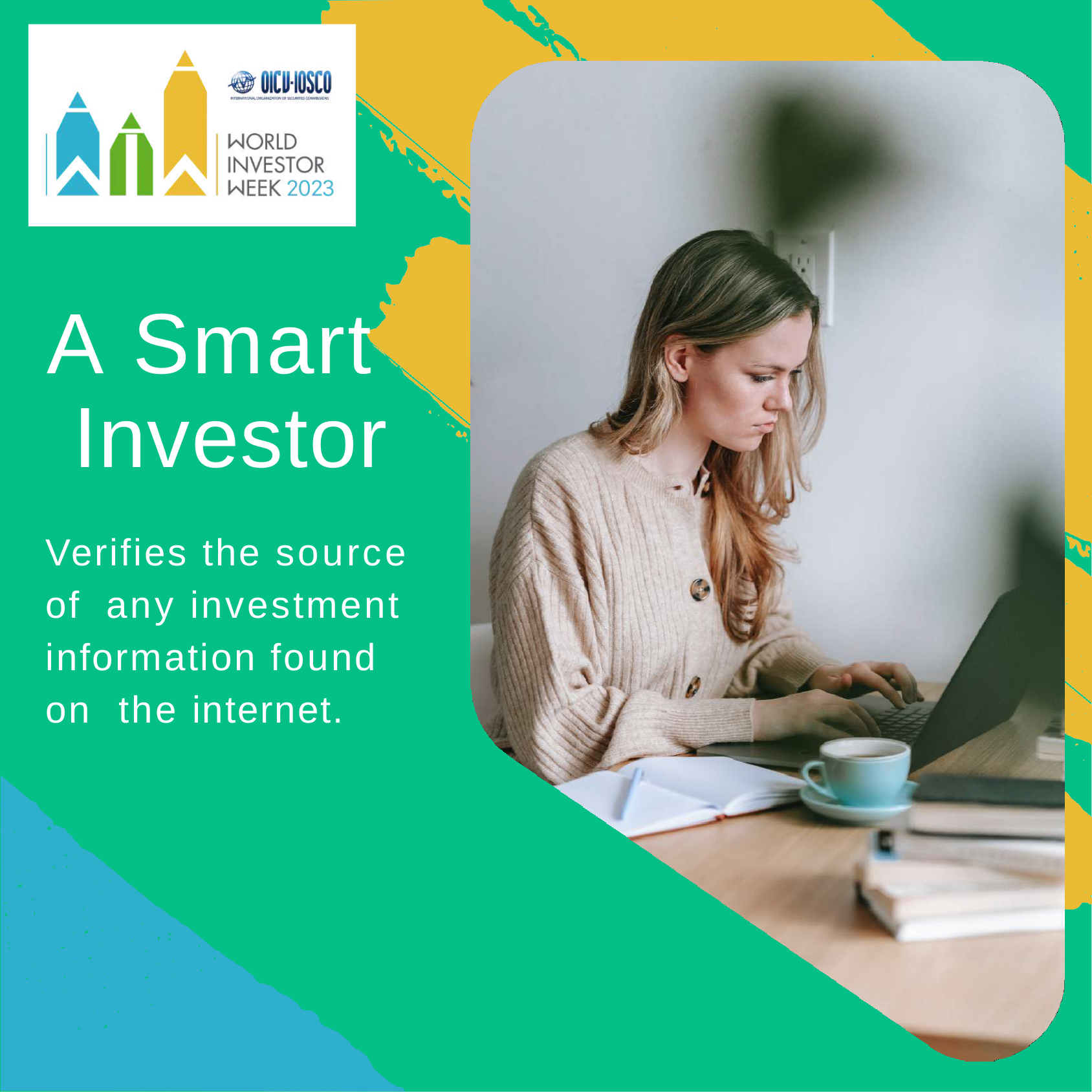

# A Smart  Investor
Verifies the source of  any investment  information found on  the internet.